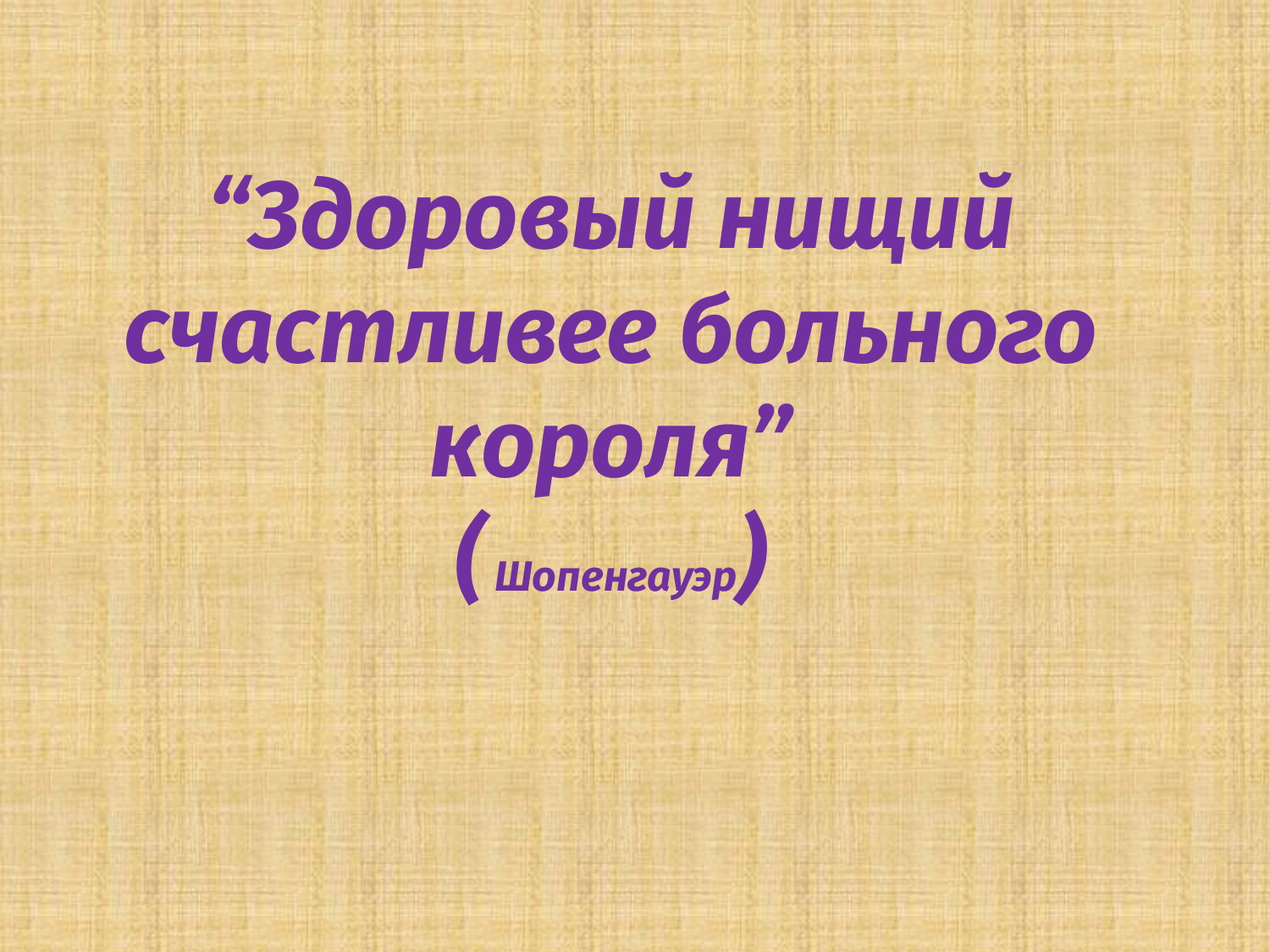

# “Здоровый нищий счастливее больного короля” ( Шопенгауэр)